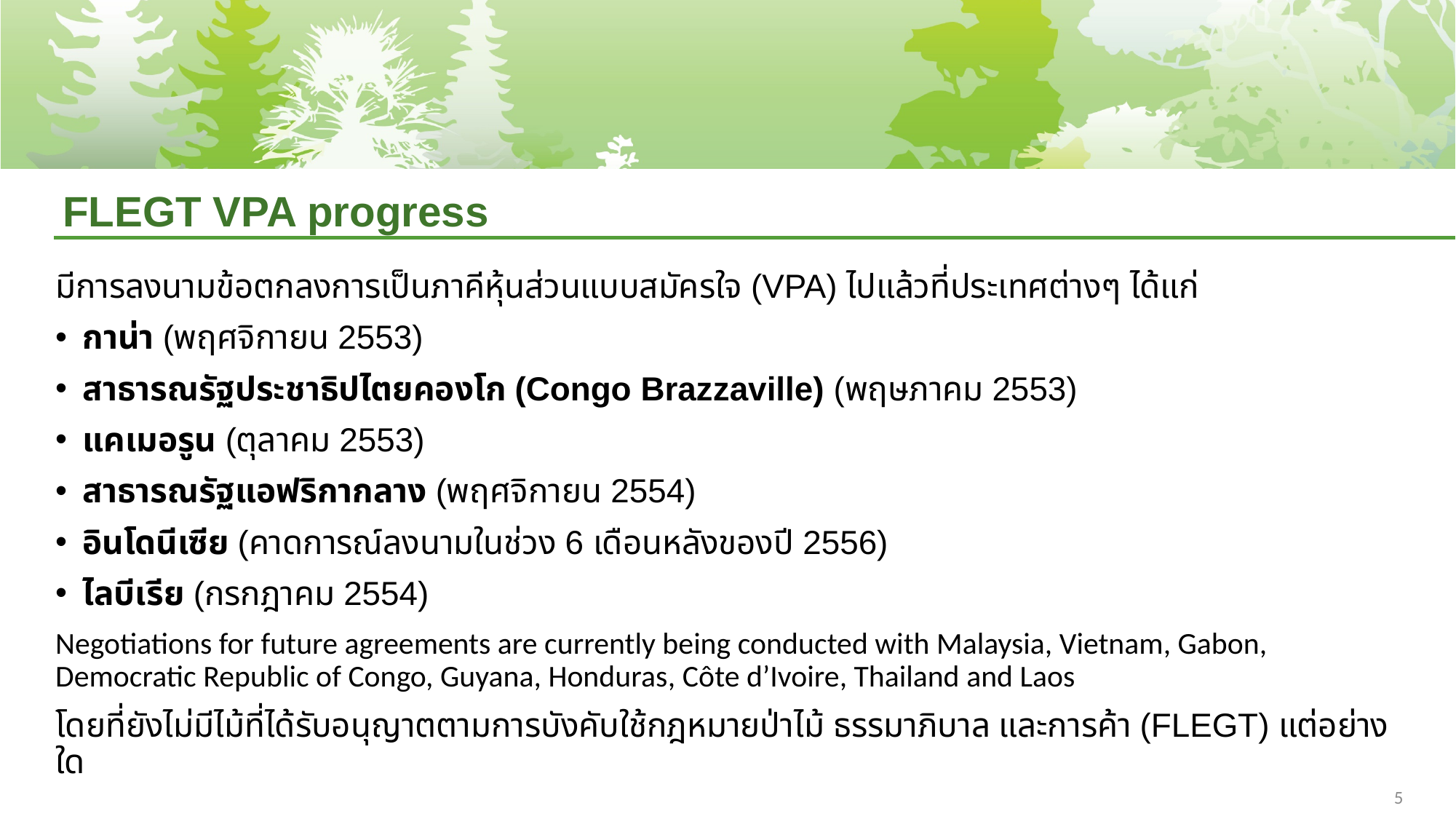

# FLEGT VPA progress
มีการลงนามข้อตกลงการเป็นภาคีหุ้นส่วนแบบสมัครใจ (VPA) ไปแล้วที่ประเทศต่างๆ ได้แก่
กาน่า (พฤศจิกายน 2553)
สาธารณรัฐประชาธิปไตยคองโก (Congo Brazzaville) (พฤษภาคม 2553)
แคเมอรูน (ตุลาคม 2553)
สาธารณรัฐแอฟริกากลาง (พฤศจิกายน 2554)
อินโดนีเซีย (คาดการณ์ลงนามในช่วง 6 เดือนหลังของปี 2556)
ไลบีเรีย (กรกฎาคม 2554)
Negotiations for future agreements are currently being conducted with Malaysia, Vietnam, Gabon, Democratic Republic of Congo, Guyana, Honduras, Côte d’Ivoire, Thailand and Laos
โดยที่ยังไม่มีไม้ที่ได้รับอนุญาตตามการบังคับใช้กฎหมายป่าไม้ ธรรมาภิบาล และการค้า (FLEGT) แต่อย่างใด
5